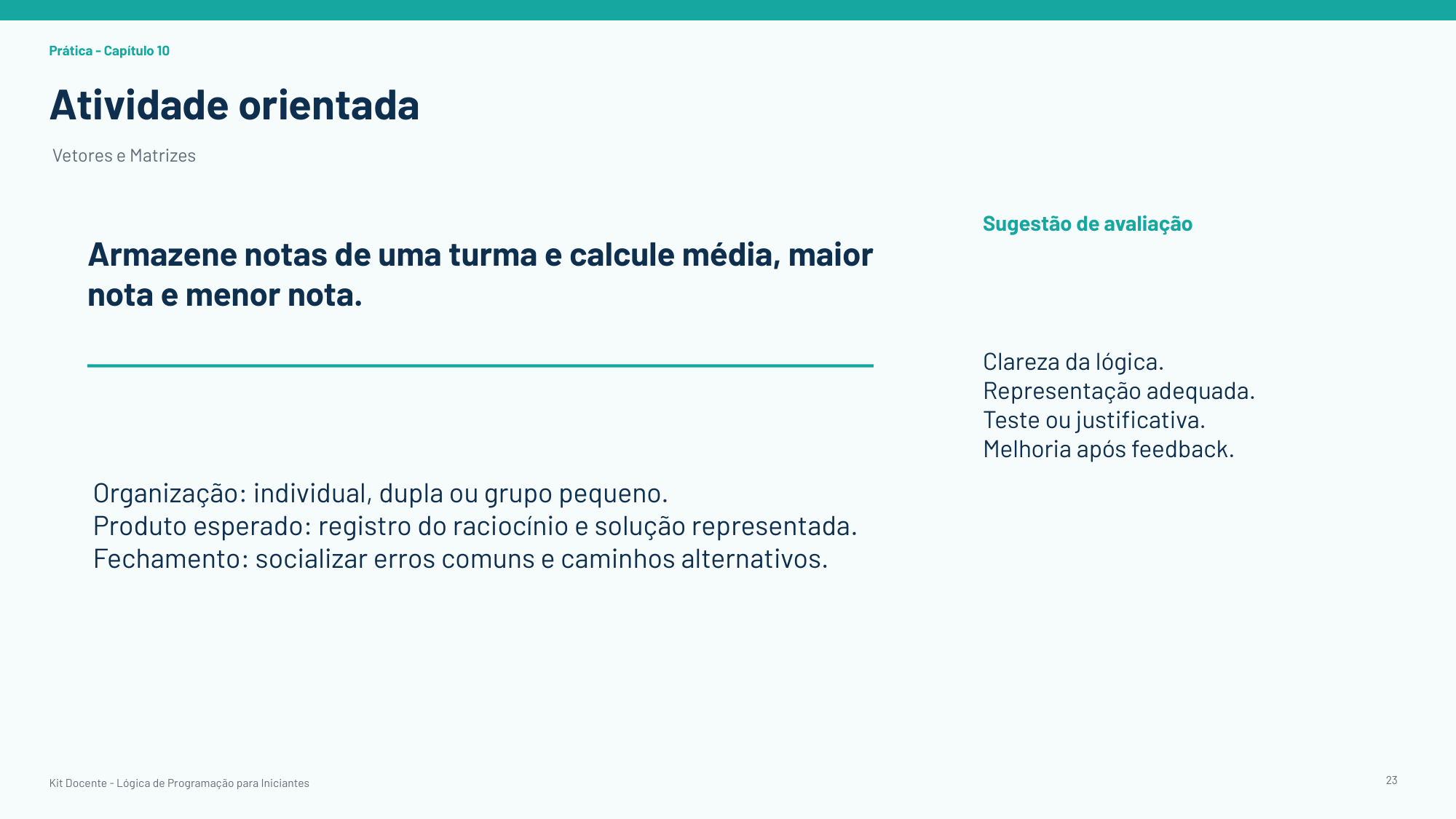

Prática - Capítulo 10
Atividade orientada
Vetores e Matrizes
Sugestão de avaliação
Armazene notas de uma turma e calcule média, maior nota e menor nota.
Clareza da lógica.
Representação adequada.
Teste ou justificativa.
Melhoria após feedback.

Organização: individual, dupla ou grupo pequeno.
Produto esperado: registro do raciocínio e solução representada.
Fechamento: socializar erros comuns e caminhos alternativos.
23
Kit Docente - Lógica de Programação para Iniciantes